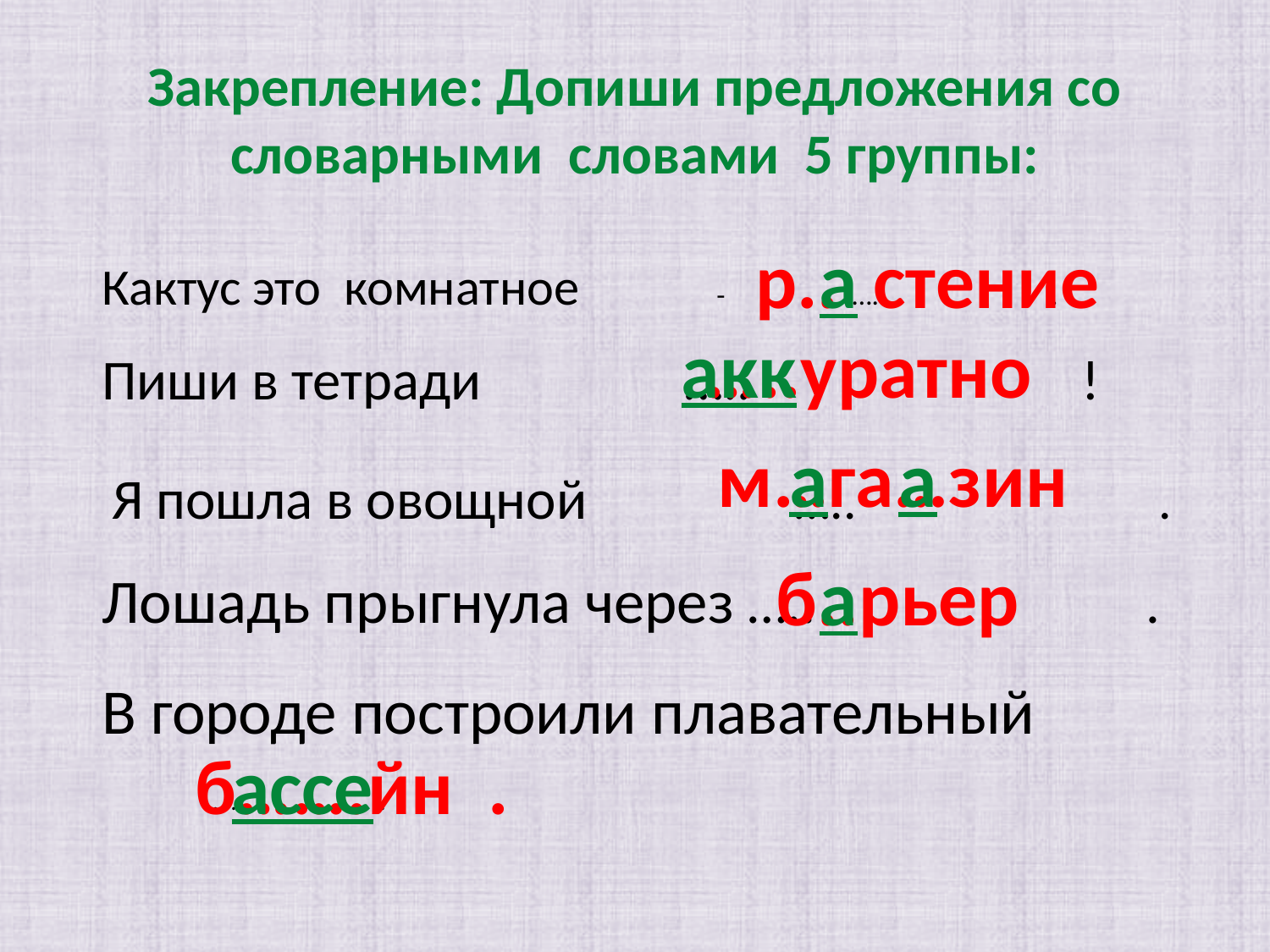

# Закрепление: Допиши предложения со словарными  словами  5 группы:
Кактус это  комнатное            -                    …..                          .
р..  стение
а
Пиши в тетради                …..                          !
…..уратно
акк
м…га…зин
а
а
Я пошла в овощной                …..                          .
Лошадь прыгнула через …..                          .
б..рьер
а
В городе построили плавательный                …..                          .
б…….йн  .
ассе